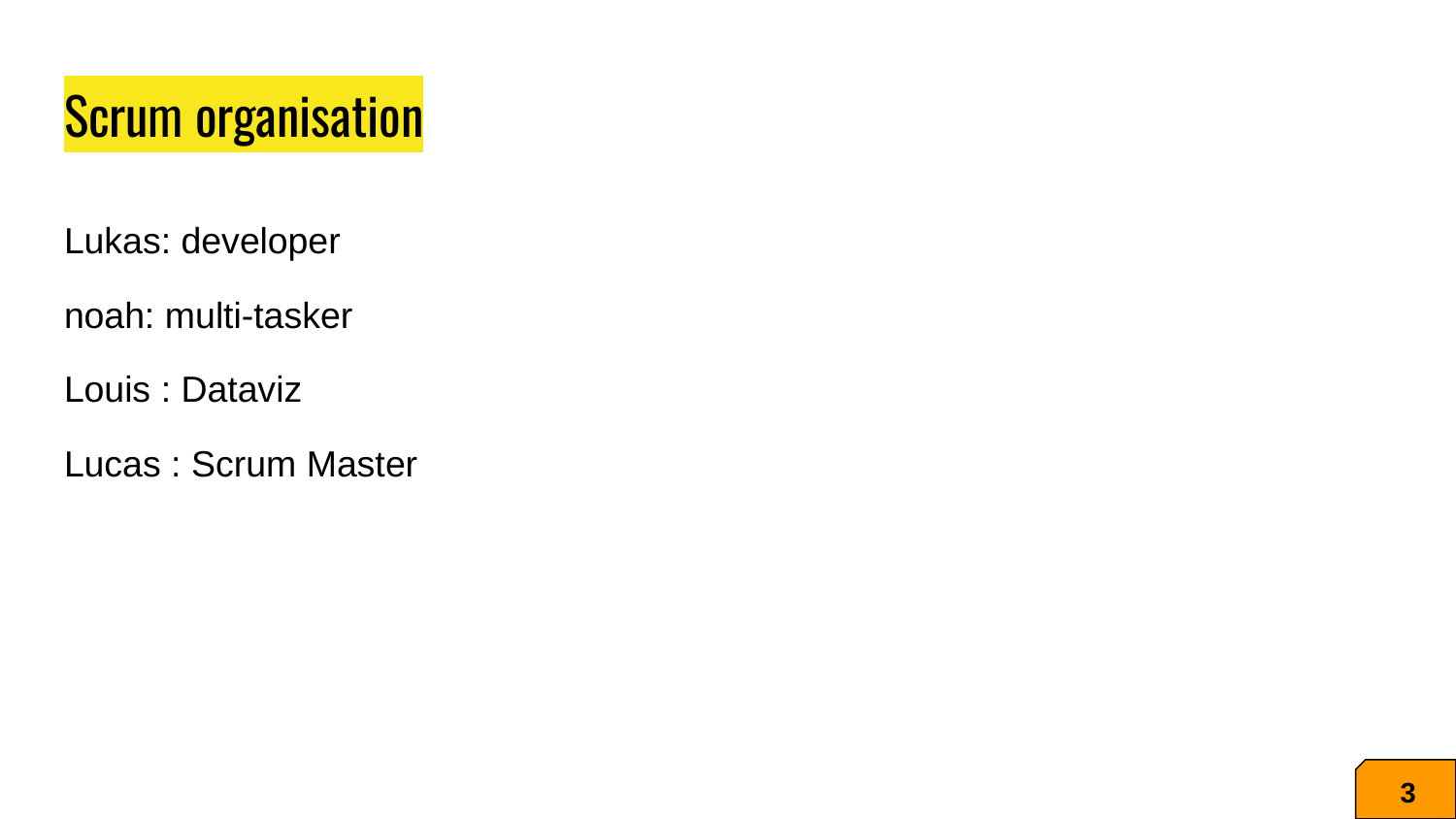

# Scrum organisation
Lukas: developer
noah: multi-tasker
Louis : Dataviz
Lucas : Scrum Master

3